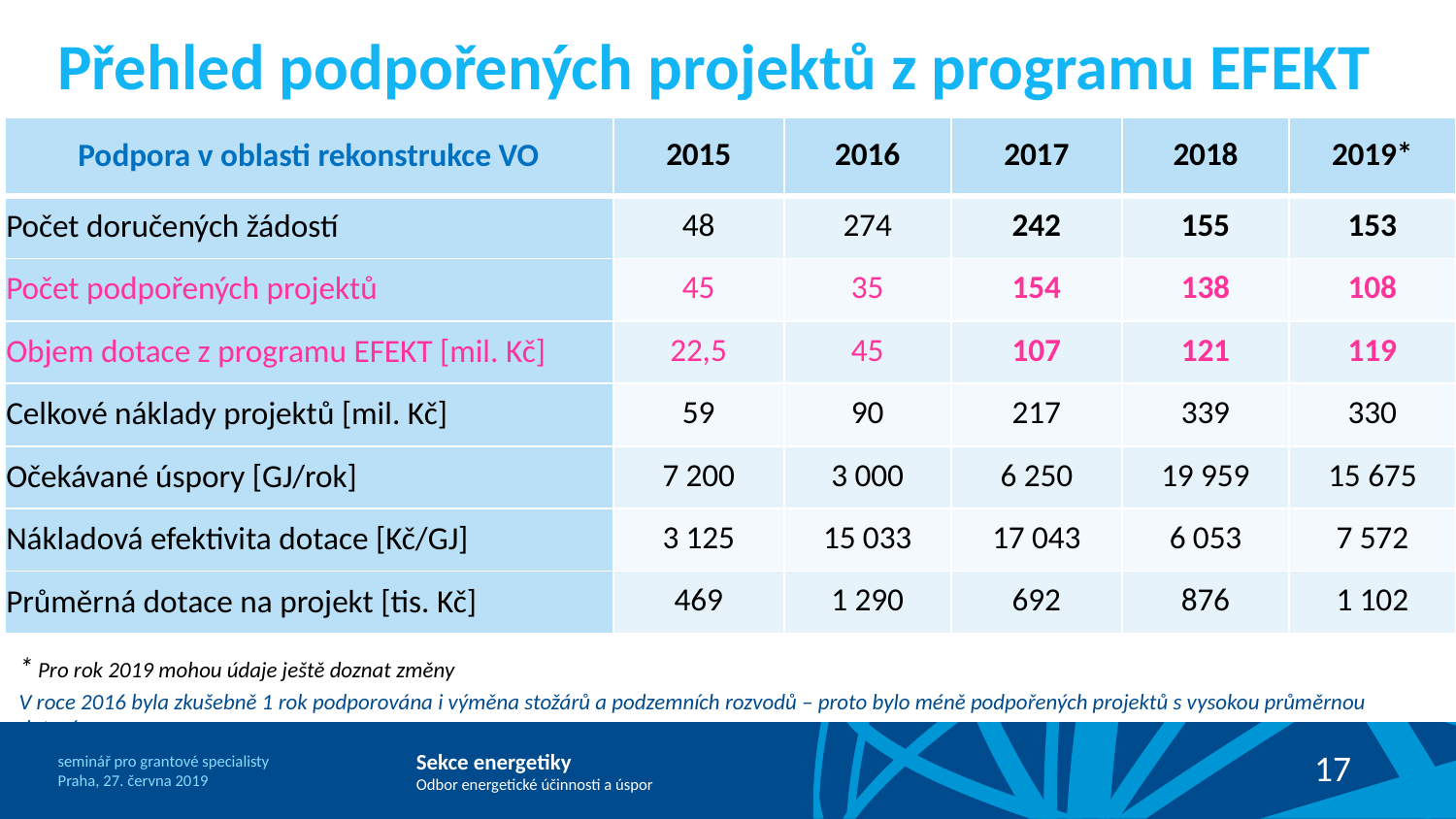

# Přehled podpořených projektů z programu EFEKT
| Podpora v oblasti rekonstrukce VO | 2015 | 2016 | 2017 | 2018 | 2019\* |
| --- | --- | --- | --- | --- | --- |
| Počet doručených žádostí | 48 | 274 | 242 | 155 | 153 |
| Počet podpořených projektů | 45 | 35 | 154 | 138 | 108 |
| Objem dotace z programu EFEKT [mil. Kč] | 22,5 | 45 | 107 | 121 | 119 |
| Celkové náklady projektů [mil. Kč] | 59 | 90 | 217 | 339 | 330 |
| Očekávané úspory [GJ/rok] | 7 200 | 3 000 | 6 250 | 19 959 | 15 675 |
| Nákladová efektivita dotace [Kč/GJ] | 3 125 | 15 033 | 17 043 | 6 053 | 7 572 |
| Průměrná dotace na projekt [tis. Kč] | 469 | 1 290 | 692 | 876 | 1 102 |
* Pro rok 2019 mohou údaje ještě doznat změny
V roce 2016 byla zkušebně 1 rok podporována i výměna stožárů a podzemních rozvodů – proto bylo méně podpořených projektů s vysokou průměrnou dotací.